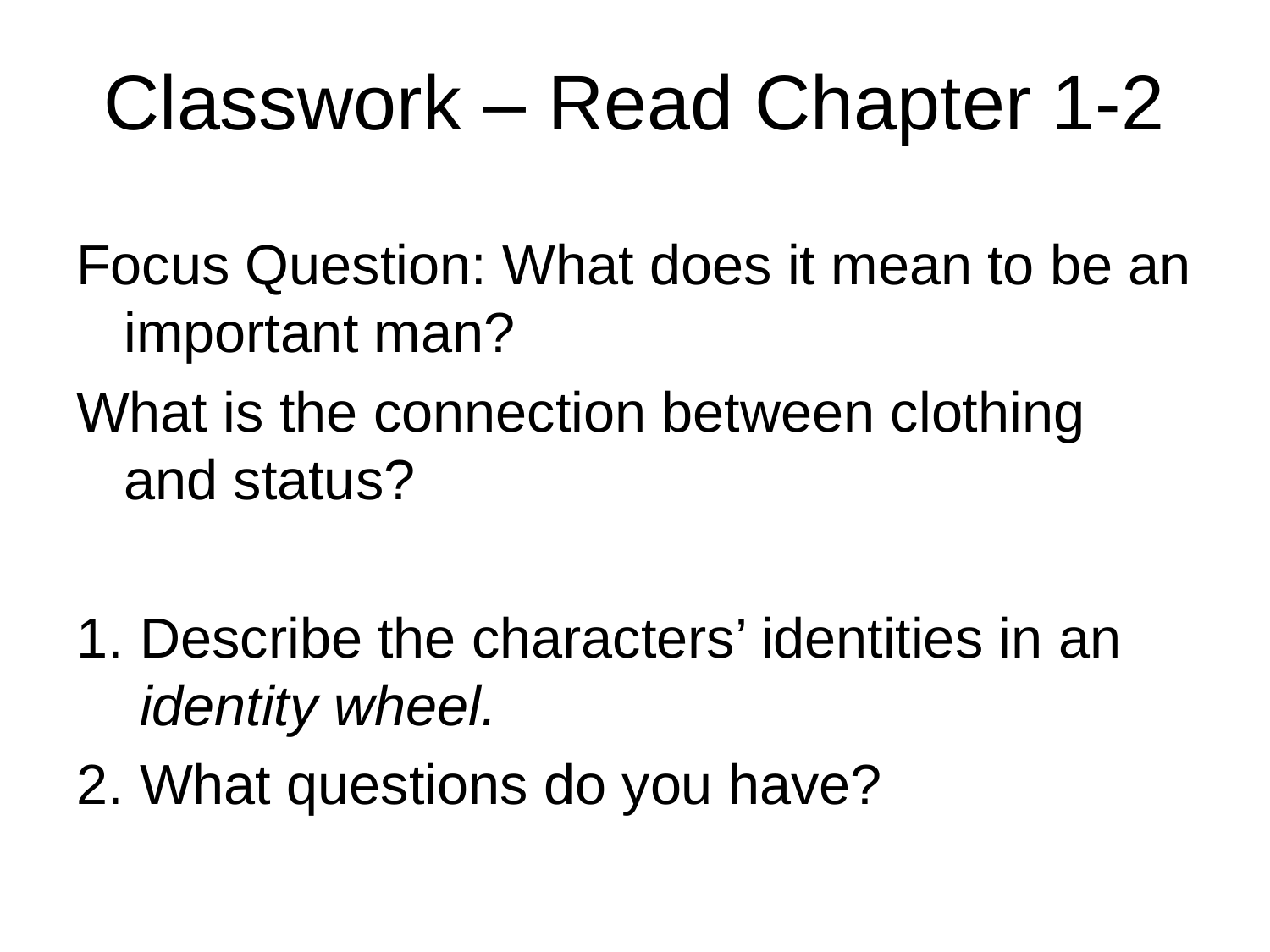

# Classwork – Read Chapter 1-2
Focus Question: What does it mean to be an important man?
What is the connection between clothing and status?

Describe the characters’ identities in an identity wheel.
What questions do you have?